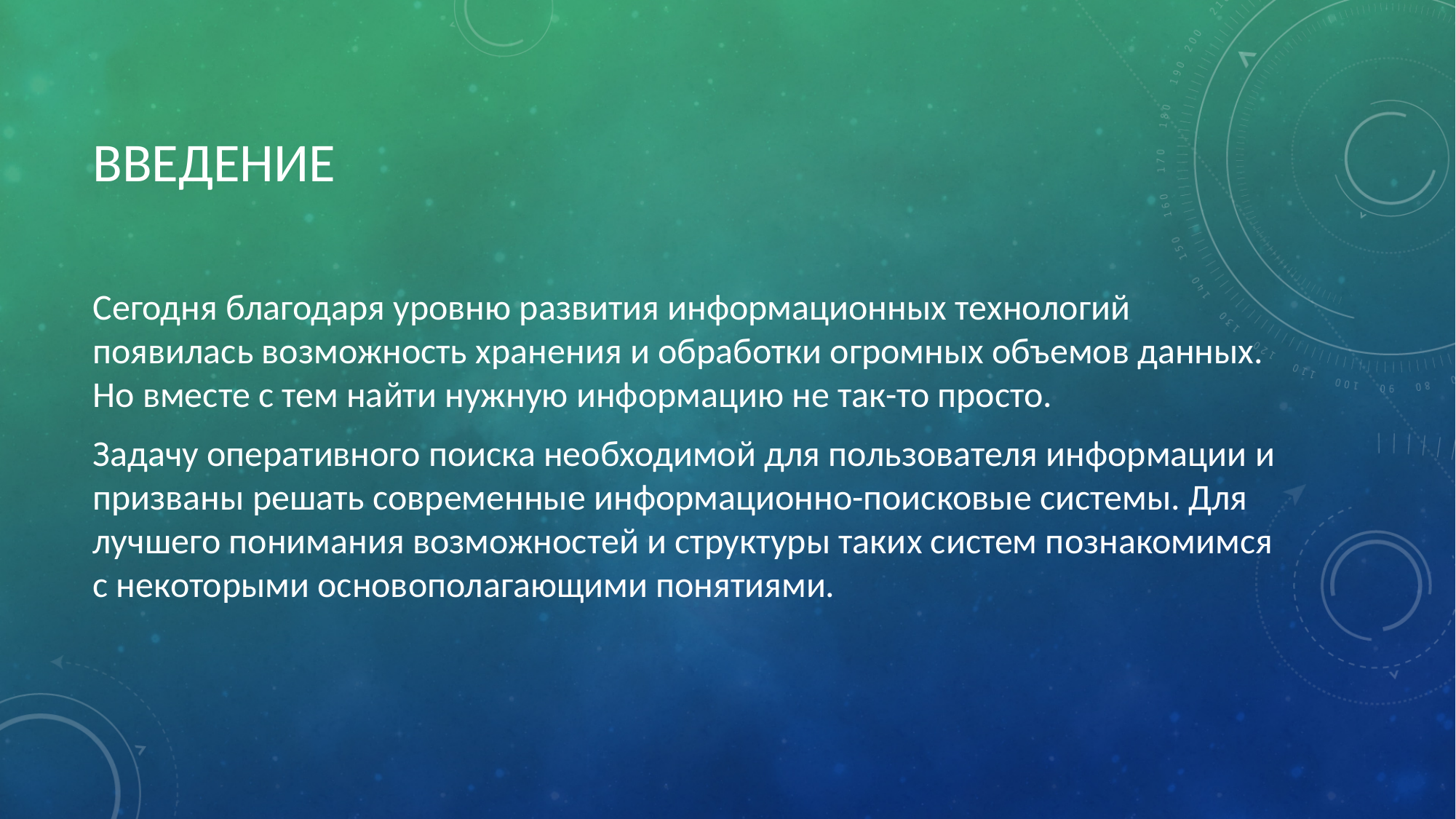

# введение
Сегодня благодаря уровню развития информационных технологий появилась возможность хранения и обработки огромных объемов данных. Но вместе с тем найти нужную информацию не так-то просто.
Задачу оперативного поиска необходимой для пользователя информации и призваны решать современные информационно-поисковые системы. Для лучшего понимания возможностей и структуры таких систем познакомимся с некоторыми основополагающими понятиями.